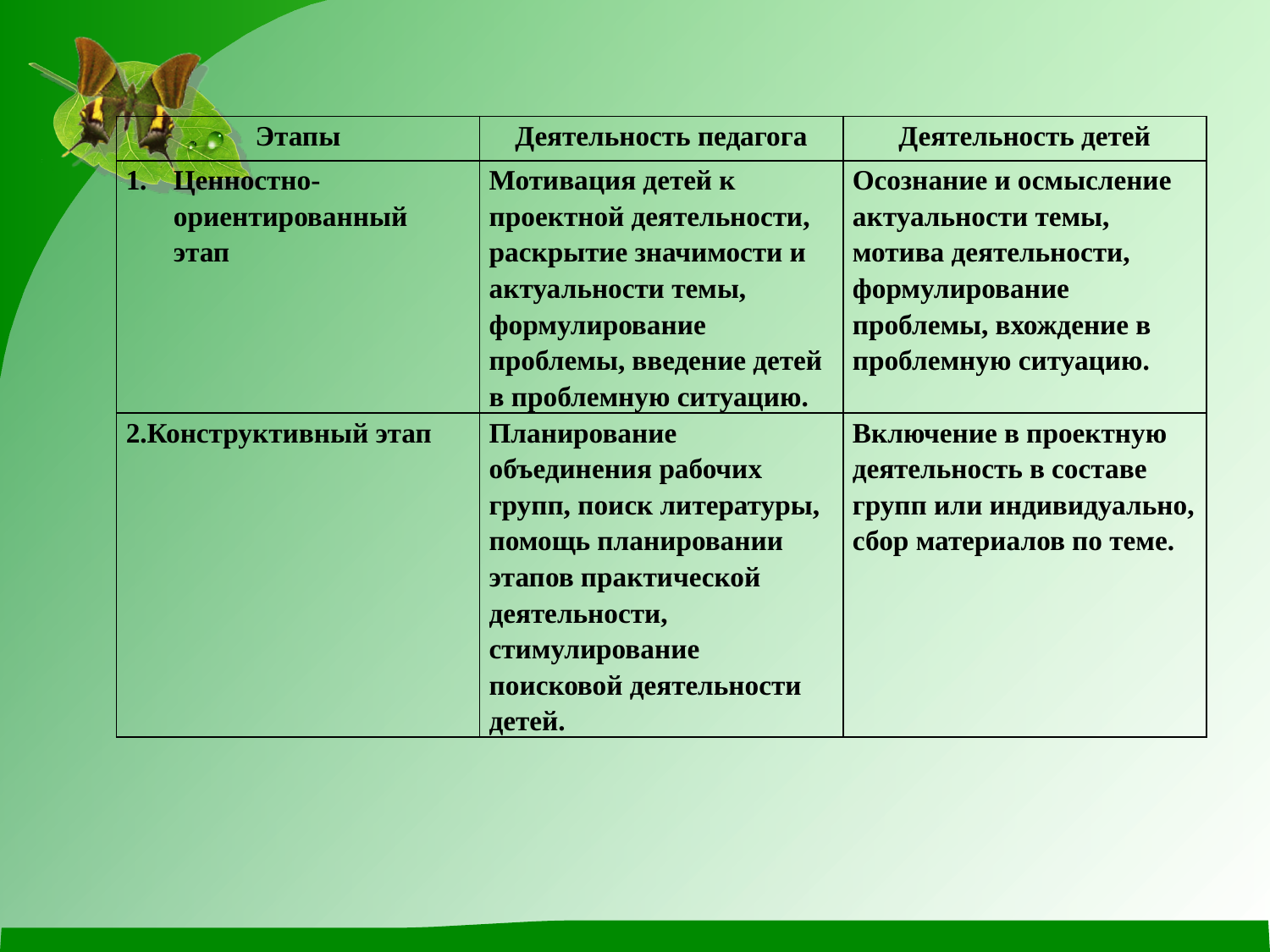

| Этапы | Деятельность педагога | Деятельность детей |
| --- | --- | --- |
| Ценностно-ориентированный этап | Мотивация детей к проектной деятельности, раскрытие значимости и актуальности темы, формулирование проблемы, введение детей в проблемную ситуацию. | Осознание и осмысление актуальности темы, мотива деятельности, формулирование проблемы, вхождение в проблемную ситуацию. |
| 2.Конструктивный этап | Планирование объединения рабочих групп, поиск литературы, помощь планировании этапов практической деятельности, стимулирование поисковой деятельности детей. | Включение в проектную деятельность в составе групп или индивидуально, сбор материалов по теме. |